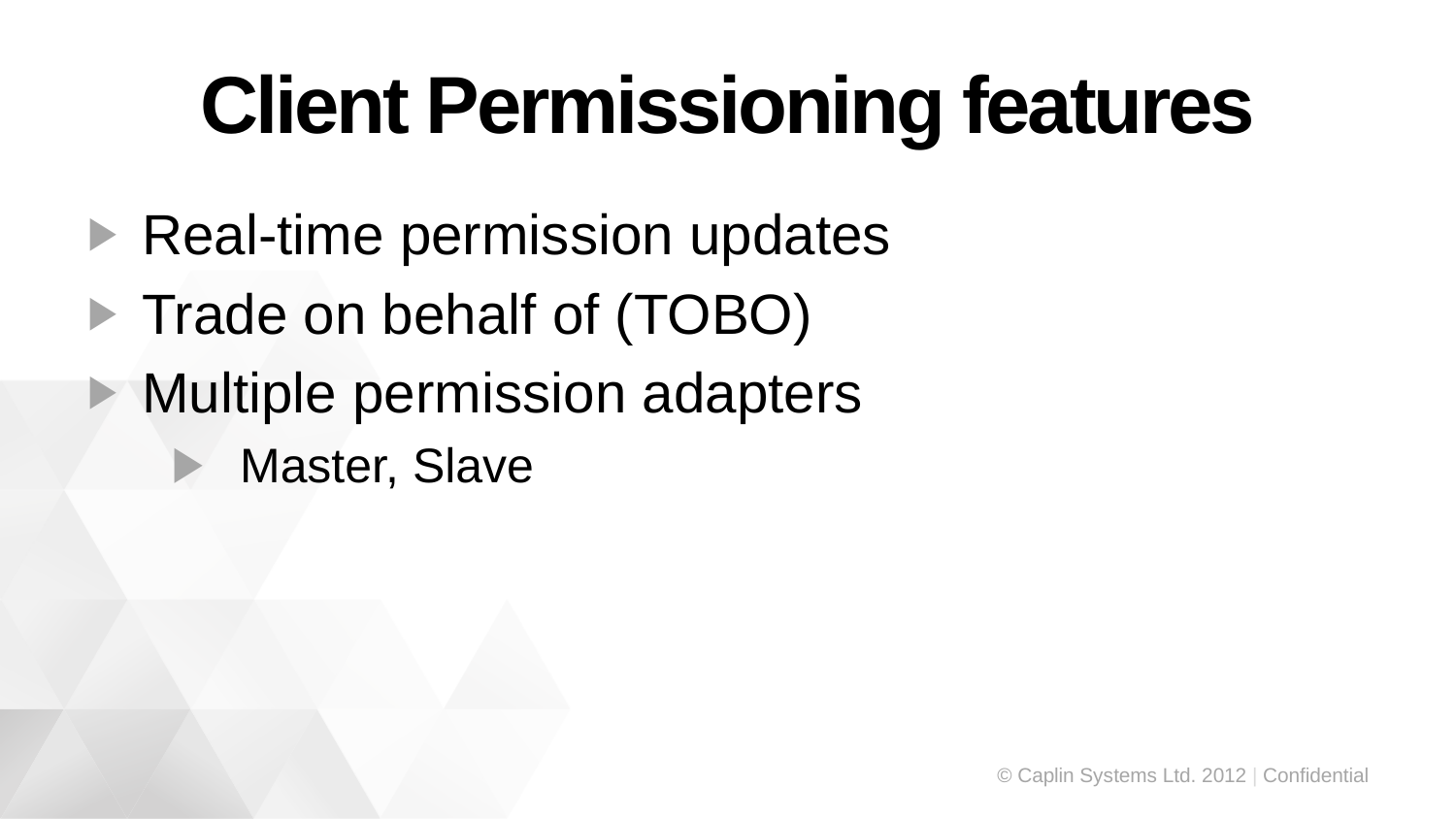

# Client Permissioning features
Real-time permission updates
Trade on behalf of (TOBO)
Multiple permission adapters
Master, Slave